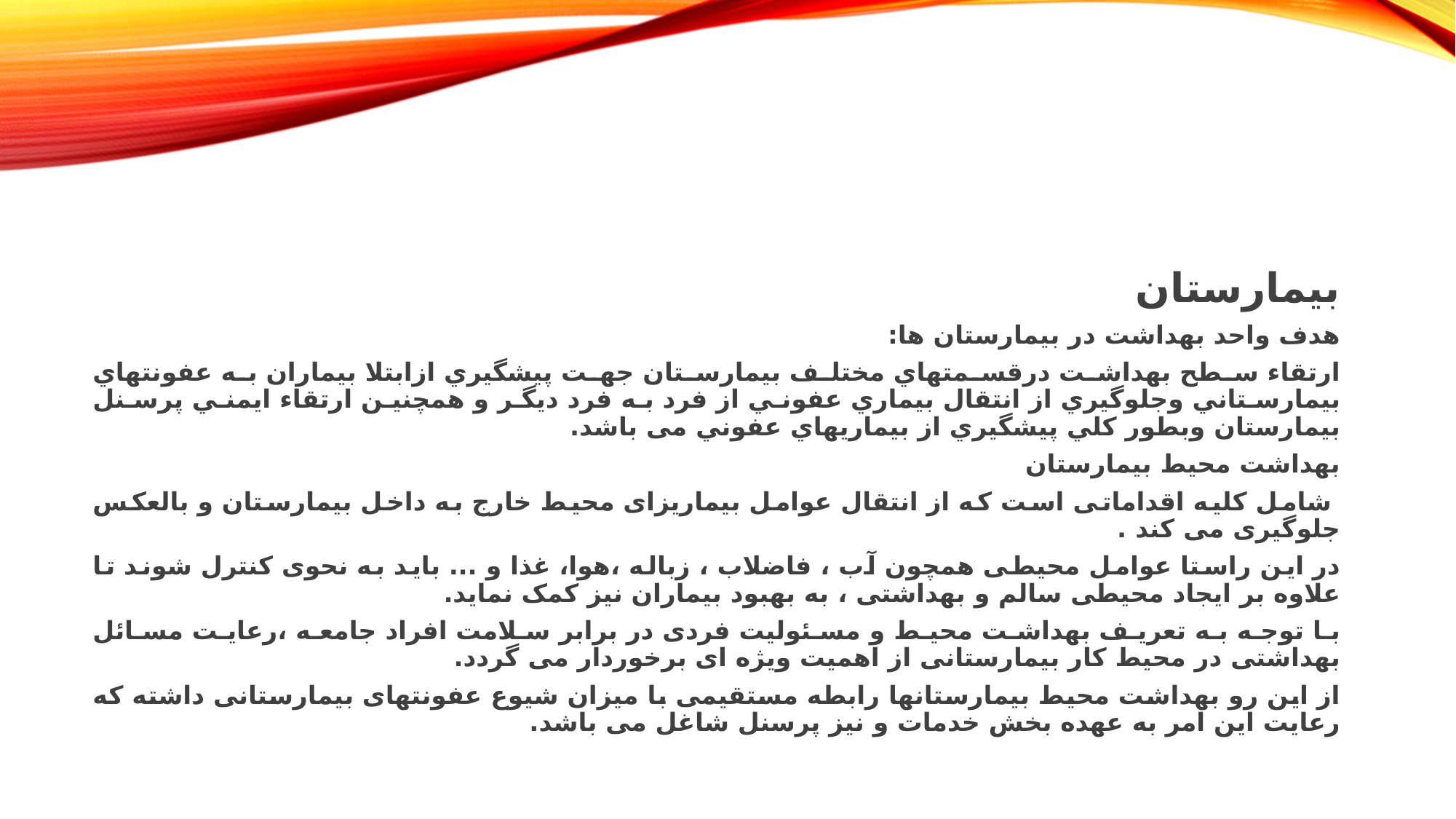

بیمارستان
هدف واحد بهداشت در بیمارستان ها:
ارتقاء سطح بهداشت درقسمتهاي مختلف بيمارستان جهت پيشگيري ازابتلا بيماران به عفونتهاي بيمارستاني وجلوگيري از انتقال بيماري عفوني از فرد به فرد ديگر و همچنين ارتقاء ايمني پرسنل بيمارستان وبطور كلي پيشگيري از بيماريهاي عفوني می باشد.
بهداشت محیط بیمارستان
 شامل کلیه اقداماتی است که از انتقال عوامل بیماریزای محیط خارج به داخل بیمارستان و بالعکس جلوگیری می کند .
در این راستا عوامل محیطی همچون آب ، فاضلاب ، ‌زباله ،‌هوا، غذا و ... باید به نحوی کنترل شوند تا علاوه بر ایجاد محیطی سالم و بهداشتی ،‌ به بهبود بیماران نیز کمک نماید.
با توجه به تعریف بهداشت محیط و مسئولیت فردی در برابر سلامت افراد جامعه ،رعایت مسائل بهداشتی در محیط کار بیمارستانی از اهمیت ویژه ای برخوردار می گردد.
از این رو بهداشت محیط بیمارستانها رابطه مستقیمی با میزان شیوع عفونتهای بیمارستانی داشته که رعایت این امر به عهده بخش خدمات و نیز پرسنل شاغل می باشد.